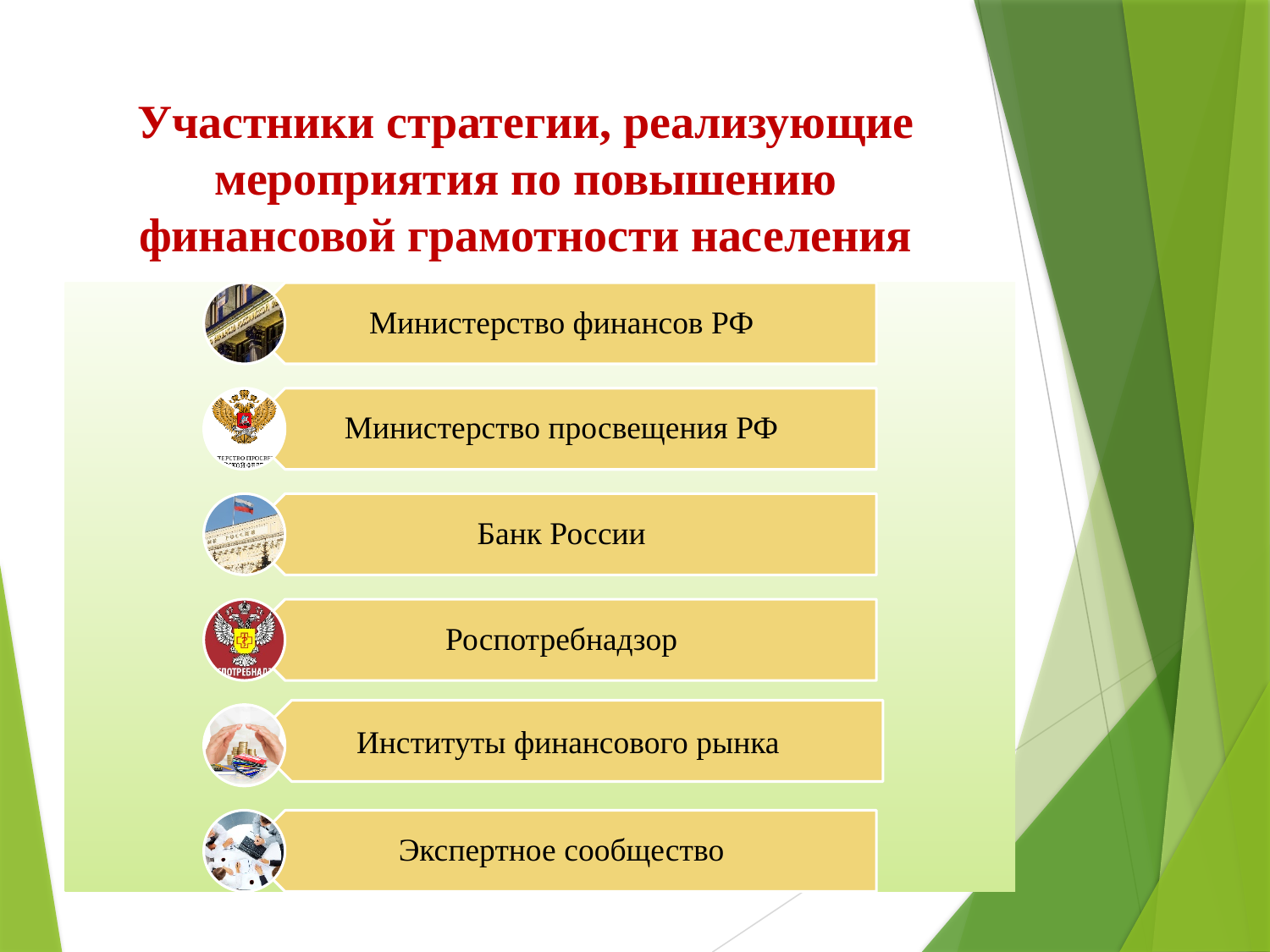

# Участники стратегии, реализующие мероприятия по повышению финансовой грамотности населения
Министерство финансов РФ
Министерство просвещения РФ
Банк России
Роспотребнадзор
Институты финансового рынка
Экспертное сообщество
5